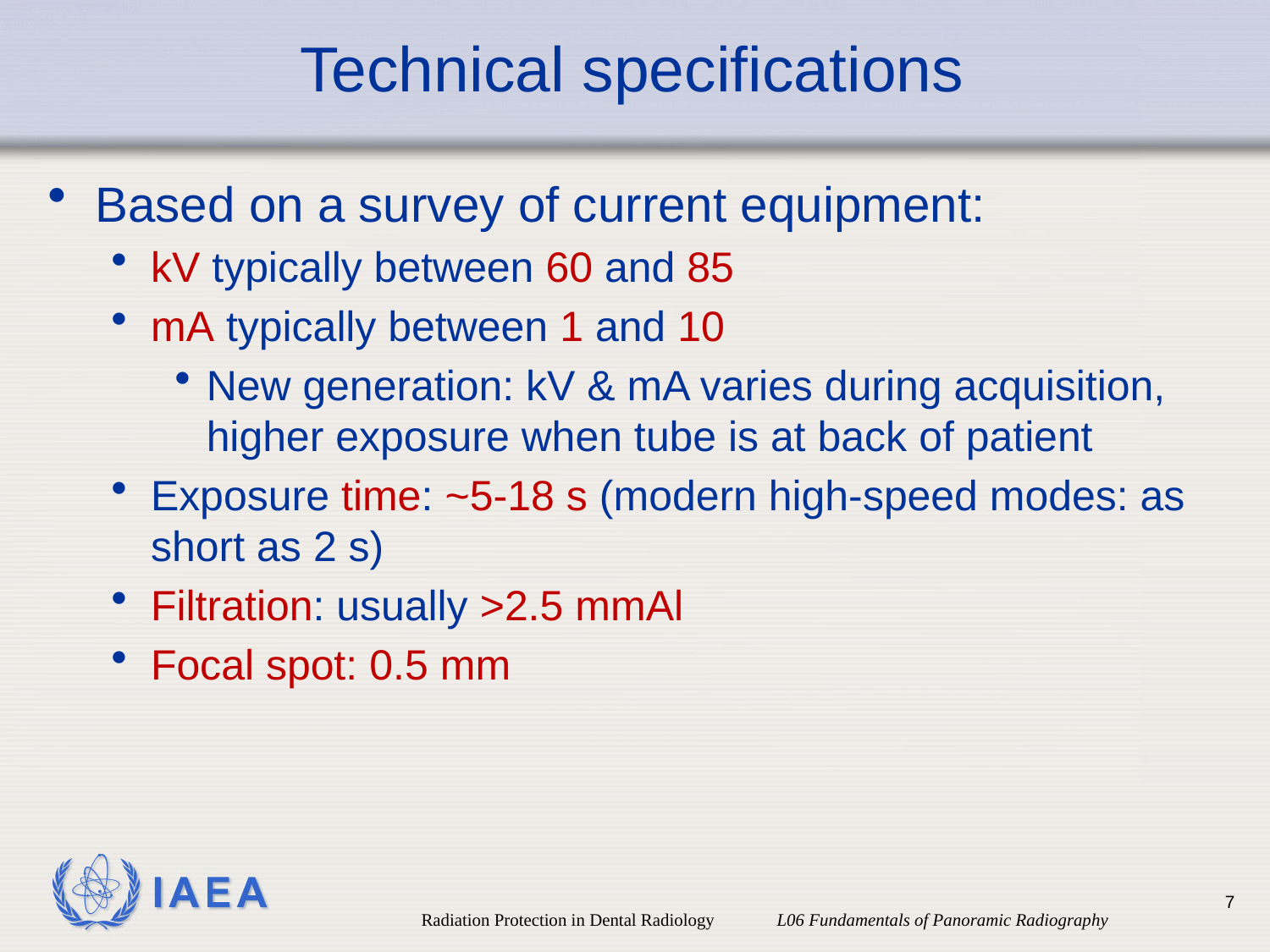

# Technical specifications
Based on a survey of current equipment:
kV typically between 60 and 85
mA typically between 1 and 10
New generation: kV & mA varies during acquisition, higher exposure when tube is at back of patient
Exposure time: ~5-18 s (modern high-speed modes: as short as 2 s)
Filtration: usually >2.5 mmAl
Focal spot: 0.5 mm
7
Radiation Protection in Dental Radiology              L06 Fundamentals of Panoramic Radiography